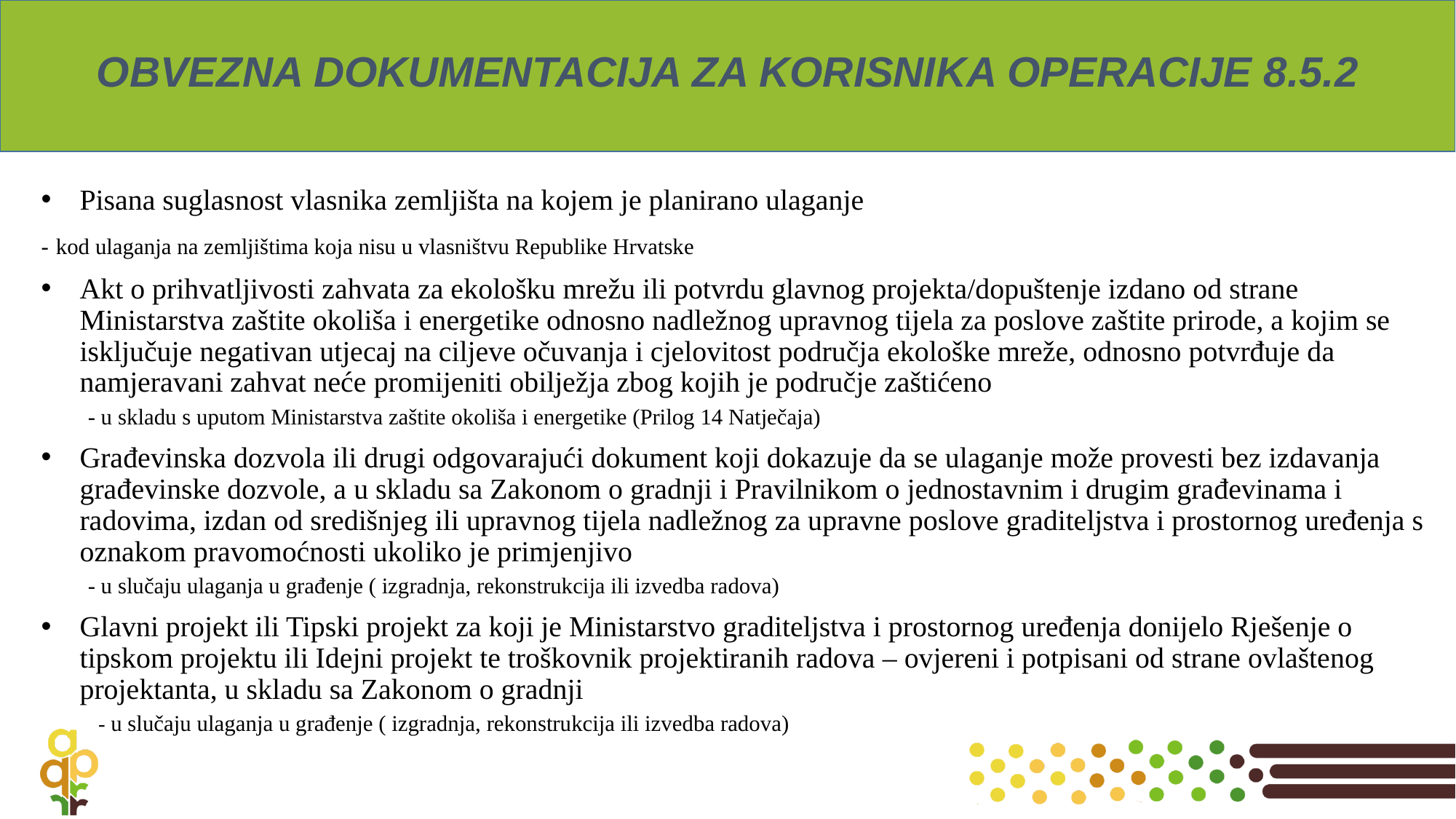

# OBVEZNA DOKUMENTACIJA ZA KORISNIKA OPERACIJE 8.5.2

Pisana suglasnost vlasnika zemljišta na kojem je planirano ulaganje
	- kod ulaganja na zemljištima koja nisu u vlasništvu Republike Hrvatske
Akt o prihvatljivosti zahvata za ekološku mrežu ili potvrdu glavnog projekta/dopuštenje izdano od strane Ministarstva zaštite okoliša i energetike odnosno nadležnog upravnog tijela za poslove zaštite prirode, a kojim se isključuje negativan utjecaj na ciljeve očuvanja i cjelovitost područja ekološke mreže, odnosno potvrđuje da namjeravani zahvat neće promijeniti obilježja zbog kojih je područje zaštićeno
	- u skladu s uputom Ministarstva zaštite okoliša i energetike (Prilog 14 Natječaja)
Građevinska dozvola ili drugi odgovarajući dokument koji dokazuje da se ulaganje može provesti bez izdavanja građevinske dozvole, a u skladu sa Zakonom o gradnji i Pravilnikom o jednostavnim i drugim građevinama i radovima, izdan od središnjeg ili upravnog tijela nadležnog za upravne poslove graditeljstva i prostornog uređenja s oznakom pravomoćnosti ukoliko je primjenjivo
	- u slučaju ulaganja u građenje ( izgradnja, rekonstrukcija ili izvedba radova)
Glavni projekt ili Tipski projekt za koji je Ministarstvo graditeljstva i prostornog uređenja donijelo Rješenje o tipskom projektu ili Idejni projekt te troškovnik projektiranih radova – ovjereni i potpisani od strane ovlaštenog projektanta, u skladu sa Zakonom o gradnji
	  - u slučaju ulaganja u građenje ( izgradnja, rekonstrukcija ili izvedba radova)